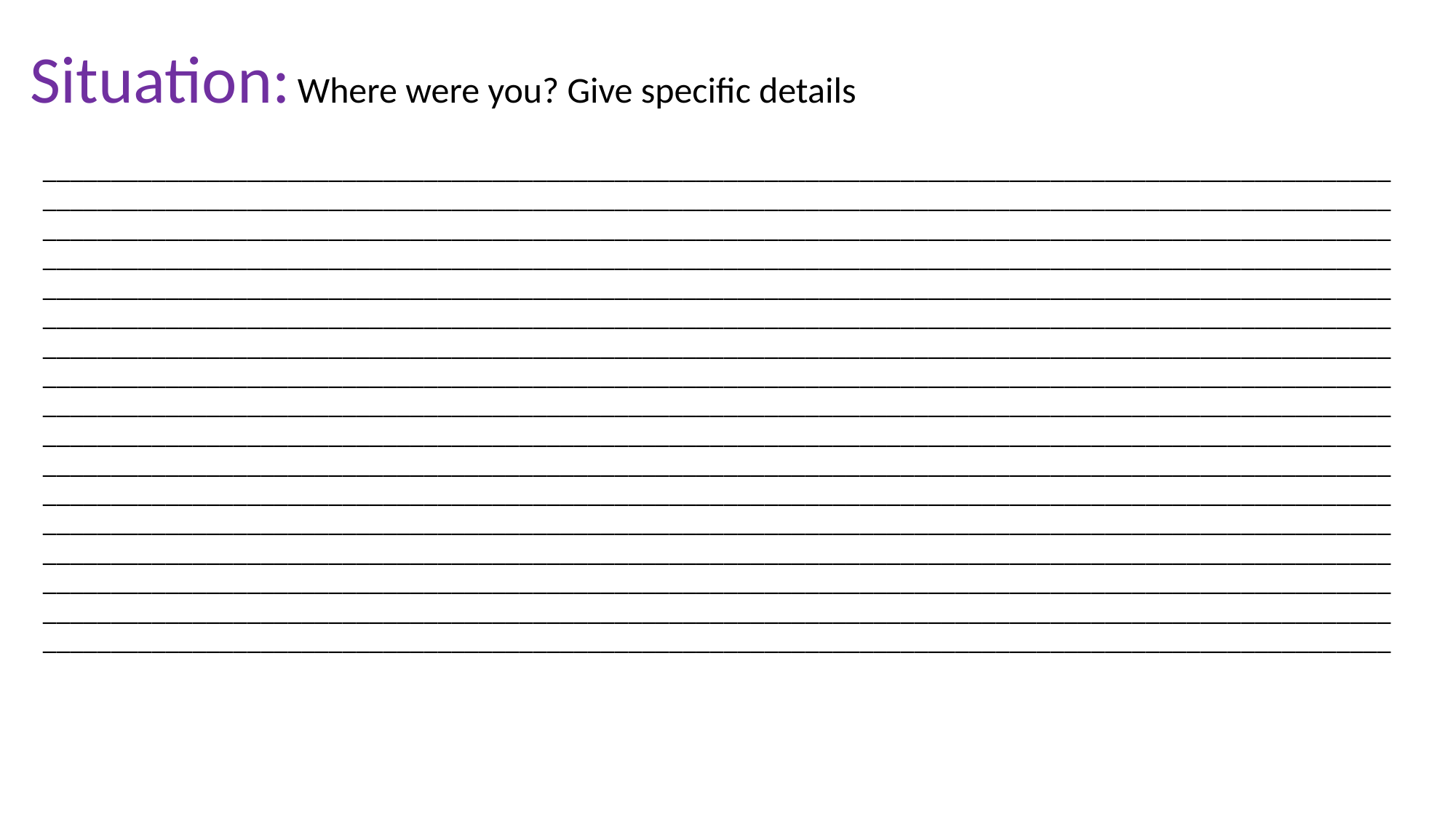

# Situation: Where were you? Give specific details
___________________________________________________________________________________________________________________________________________________________________________________________________________________________________________________________________________________________________________________________________________________________________________________________________________________________________________________________________________________________________________________________________________________________________________________________________________________________________________________________________________________________________________________________________________________________________________________________________________________________________________________________________________________________________________________________________________________________________________________________________________________________________________________________________________________________________________________________________________________________________________________________________________________________________________________________________________________________________________________________________________________________________________________________________________________________________________________________________________________________________________________________________________________________________________________________________________________________________________________________________________________________________________________________________________________